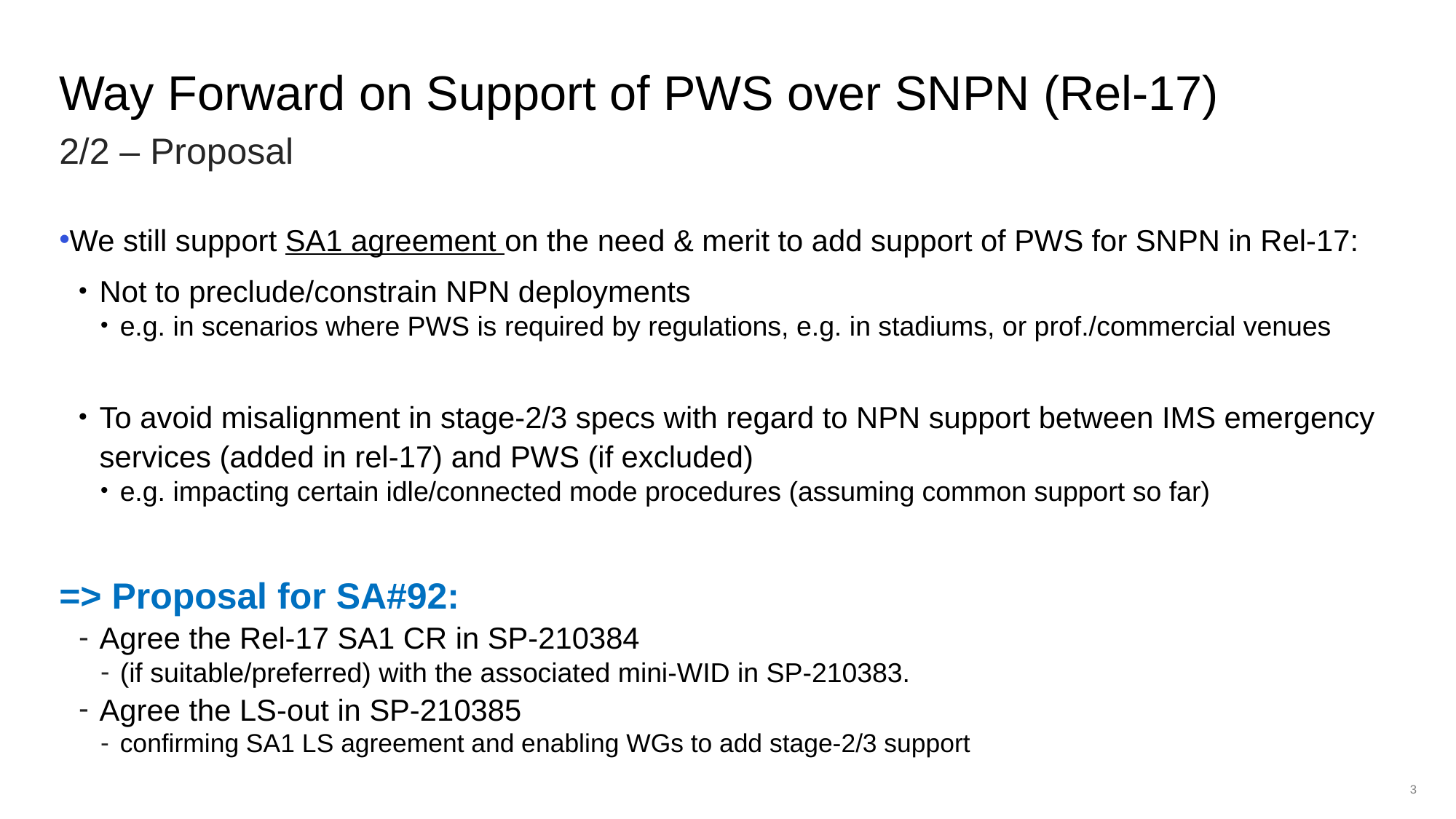

# Way Forward on Support of PWS over SNPN (Rel-17)
2/2 – Proposal
We still support SA1 agreement on the need & merit to add support of PWS for SNPN in Rel-17:
Not to preclude/constrain NPN deployments
e.g. in scenarios where PWS is required by regulations, e.g. in stadiums, or prof./commercial venues

To avoid misalignment in stage-2/3 specs with regard to NPN support between IMS emergency services (added in rel-17) and PWS (if excluded)
e.g. impacting certain idle/connected mode procedures (assuming common support so far)
=> Proposal for SA#92:
Agree the Rel-17 SA1 CR in SP-210384
(if suitable/preferred) with the associated mini-WID in SP-210383.
Agree the LS-out in SP-210385
confirming SA1 LS agreement and enabling WGs to add stage-2/3 support